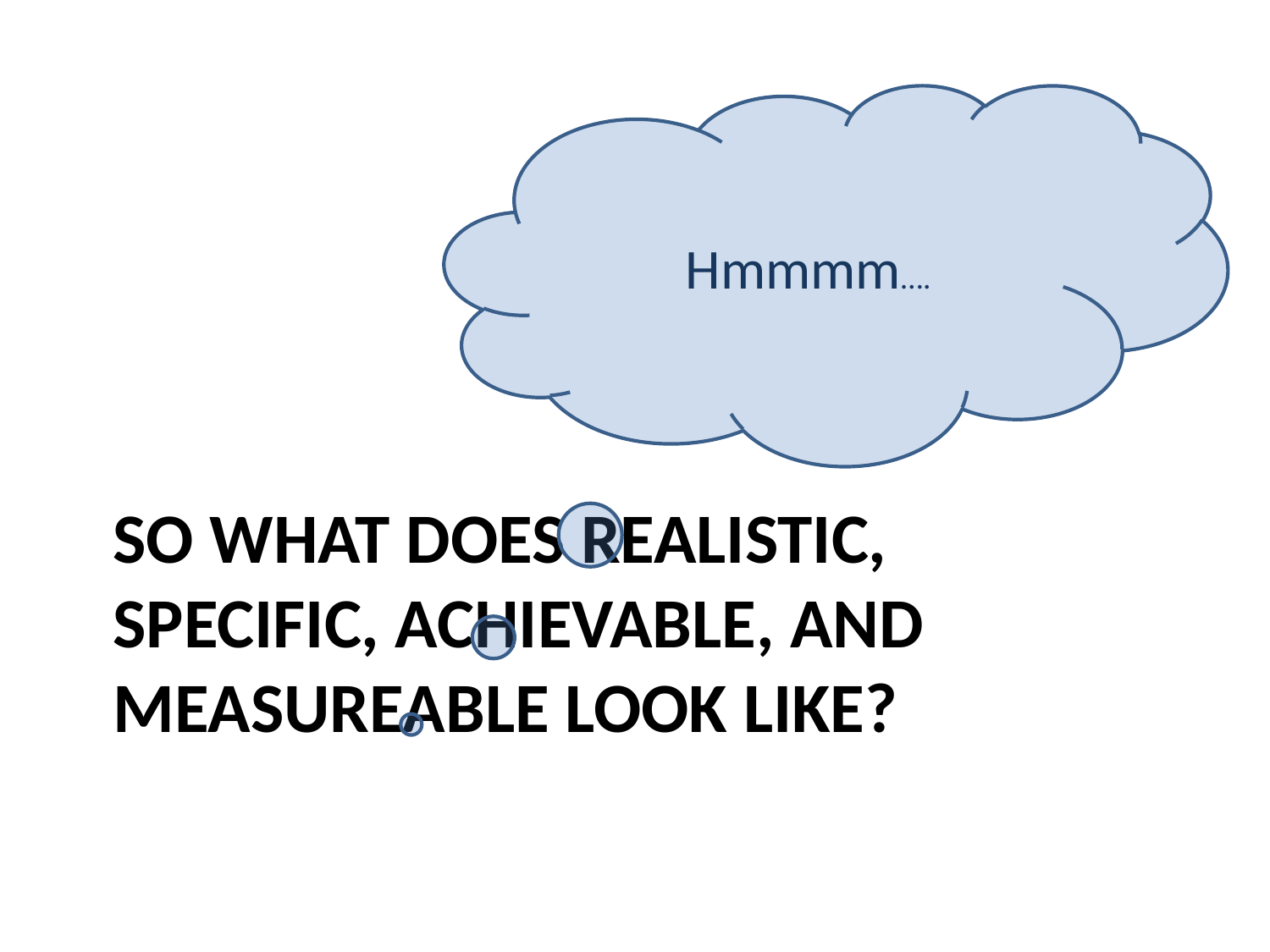

Hmmmm….
# So what does realistic, specific, achievable, and measureable look like?